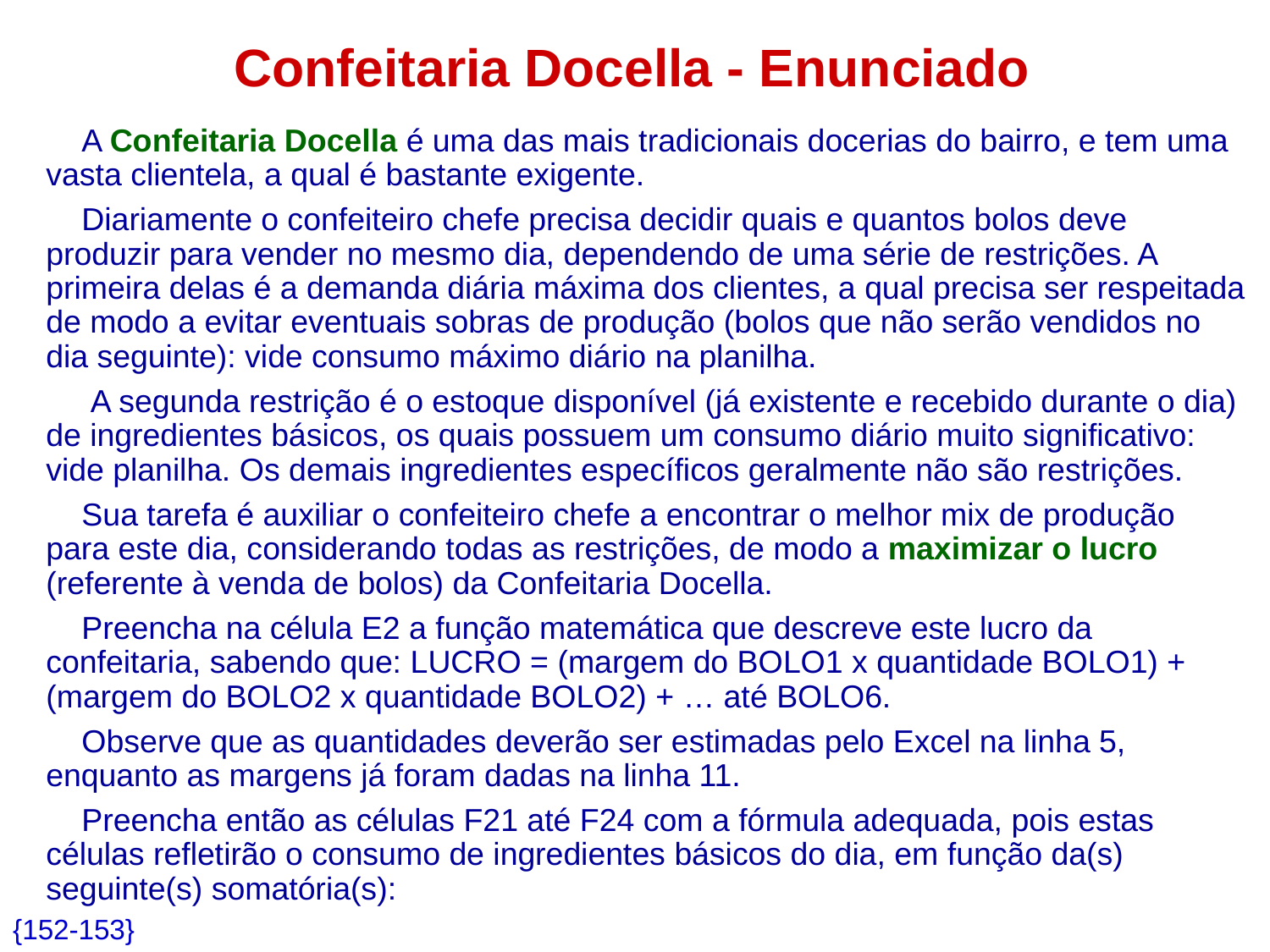

# Confeitaria Docella - Enunciado
    A Confeitaria Docella é uma das mais tradicionais docerias do bairro, e tem uma vasta clientela, a qual é bastante exigente.
    Diariamente o confeiteiro chefe precisa decidir quais e quantos bolos deve produzir para vender no mesmo dia, dependendo de uma série de restrições. A primeira delas é a demanda diária máxima dos clientes, a qual precisa ser respeitada de modo a evitar eventuais sobras de produção (bolos que não serão vendidos no dia seguinte): vide consumo máximo diário na planilha.
     A segunda restrição é o estoque disponível (já existente e recebido durante o dia) de ingredientes básicos, os quais possuem um consumo diário muito significativo: vide planilha. Os demais ingredientes específicos geralmente não são restrições.
    Sua tarefa é auxiliar o confeiteiro chefe a encontrar o melhor mix de produção para este dia, considerando todas as restrições, de modo a maximizar o lucro (referente à venda de bolos) da Confeitaria Docella.
    Preencha na célula E2 a função matemática que descreve este lucro da confeitaria, sabendo que: LUCRO = (margem do BOLO1 x quantidade BOLO1) + (margem do BOLO2 x quantidade BOLO2) + … até BOLO6.
    Observe que as quantidades deverão ser estimadas pelo Excel na linha 5, enquanto as margens já foram dadas na linha 11.
    Preencha então as células F21 até F24 com a fórmula adequada, pois estas células refletirão o consumo de ingredientes básicos do dia, em função da(s) seguinte(s) somatória(s):

{152-153}